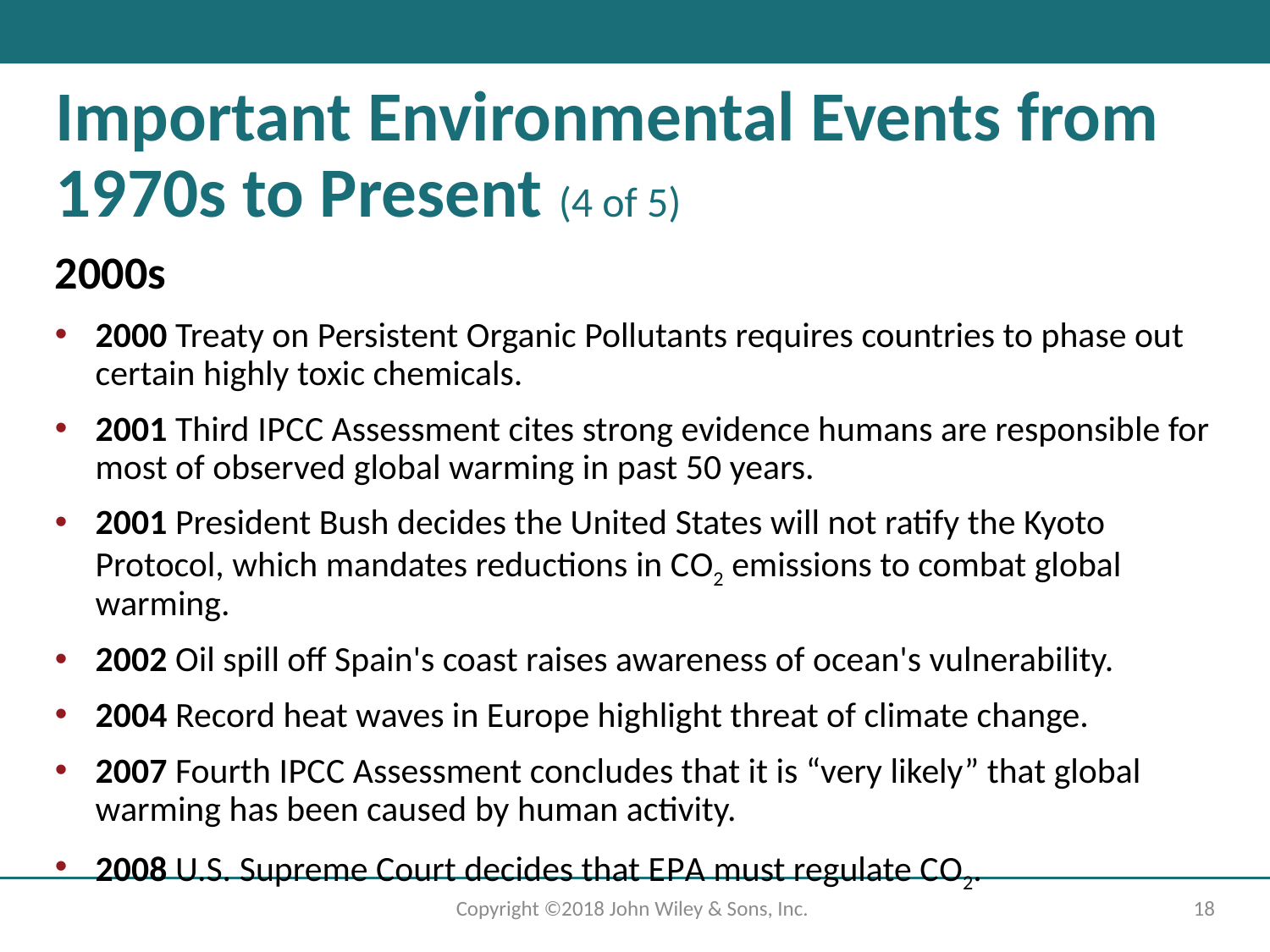

# Important Environmental Events from 19 70s to Present (4 of 5)
2000s
2000 Treaty on Persistent Organic Pollutants requires countries to phase out certain highly toxic chemicals.
2001 Third I P C C Assessment cites strong evidence humans are responsible for most of observed global warming in past 50 years.
2001 President Bush decides the United States will not ratify the Kyoto Protocol, which mandates reductions in C O2 emissions to combat global warming.
2002 Oil spill off Spain's coast raises awareness of ocean's vulnerability.
2004 Record heat waves in Europe highlight threat of climate change.
2007 Fourth I P C C Assessment concludes that it is “very likely” that global warming has been caused by human activity.
2008 U.S. Supreme Court decides that E P A must regulate C O2.
Copyright ©2018 John Wiley & Sons, Inc.
18